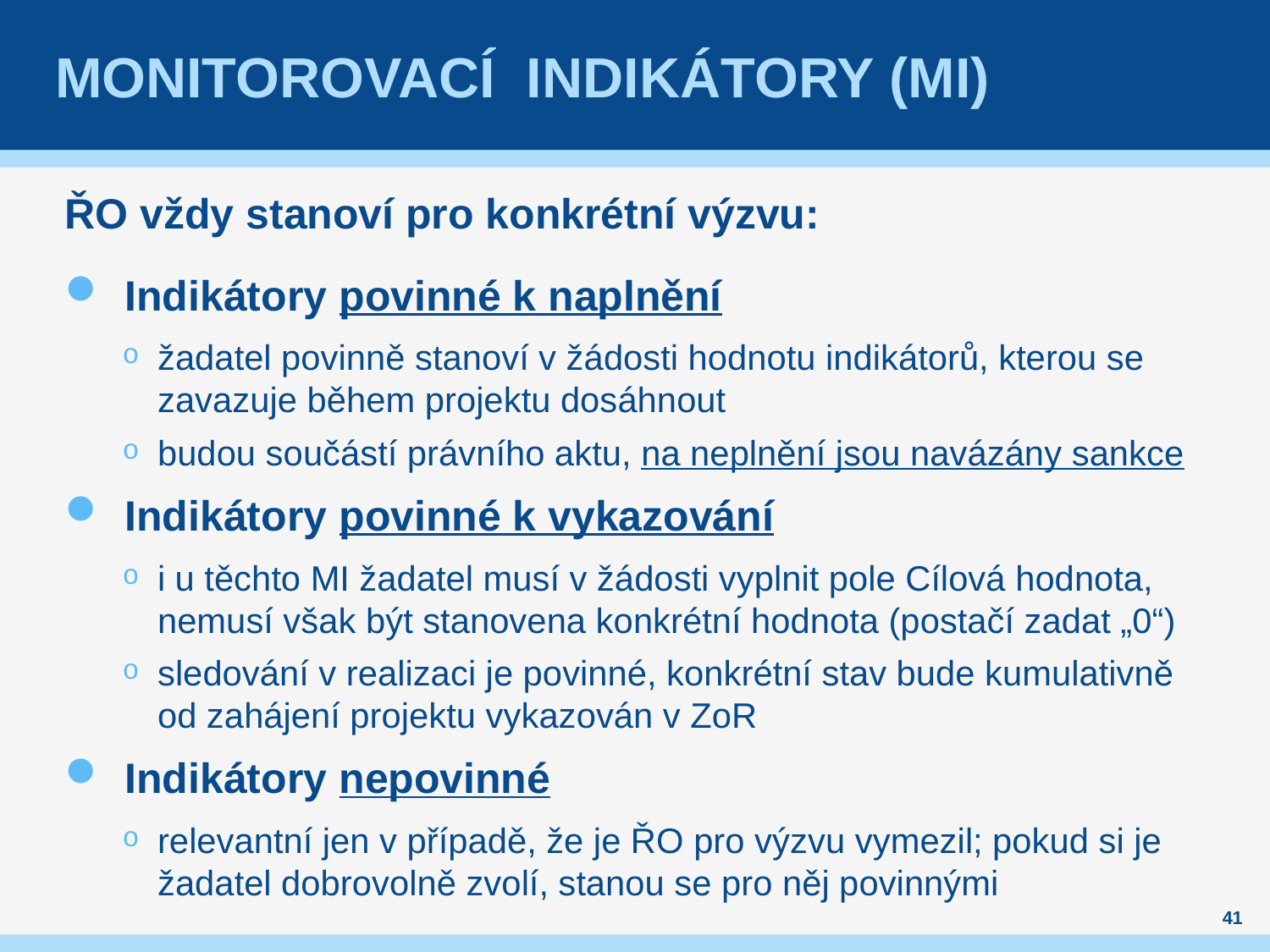

# monitorovací  Indikátory (MI)
ŘO vždy stanoví pro konkrétní výzvu:
Indikátory povinné k naplnění
žadatel povinně stanoví v žádosti hodnotu indikátorů, kterou se zavazuje během projektu dosáhnout
budou součástí právního aktu, na neplnění jsou navázány sankce
Indikátory povinné k vykazování
i u těchto MI žadatel musí v žádosti vyplnit pole Cílová hodnota, nemusí však být stanovena konkrétní hodnota (postačí zadat „0“)
sledování v realizaci je povinné, konkrétní stav bude kumulativně od zahájení projektu vykazován v ZoR
Indikátory nepovinné
relevantní jen v případě, že je ŘO pro výzvu vymezil; pokud si je žadatel dobrovolně zvolí, stanou se pro něj povinnými

41